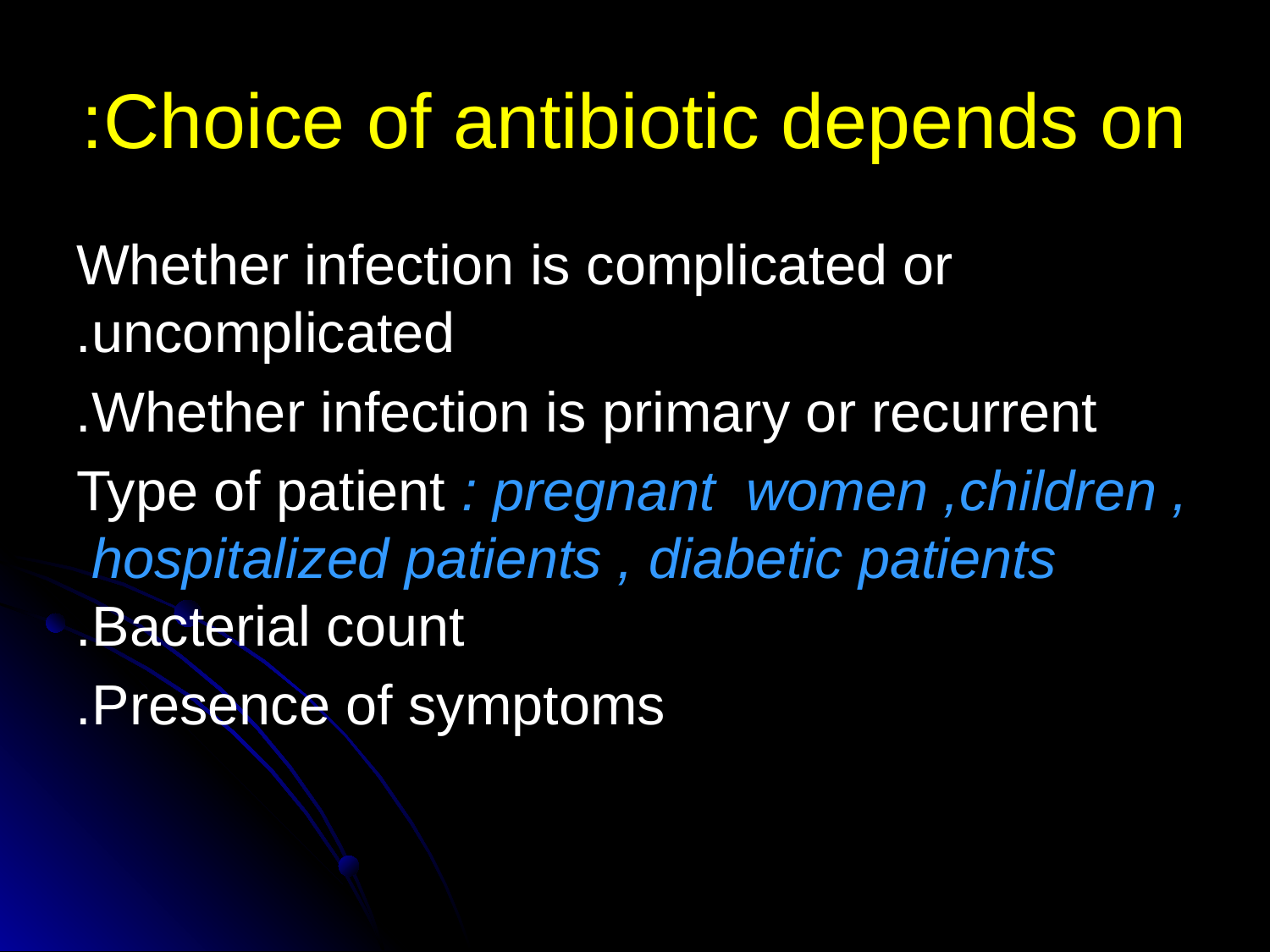

# Choice of antibiotic depends on:
Whether infection is complicated or uncomplicated.
Whether infection is primary or recurrent.
Type of patient : pregnant  women ,children ,  hospitalized patients , diabetic patients Bacterial count.
Presence of symptoms.